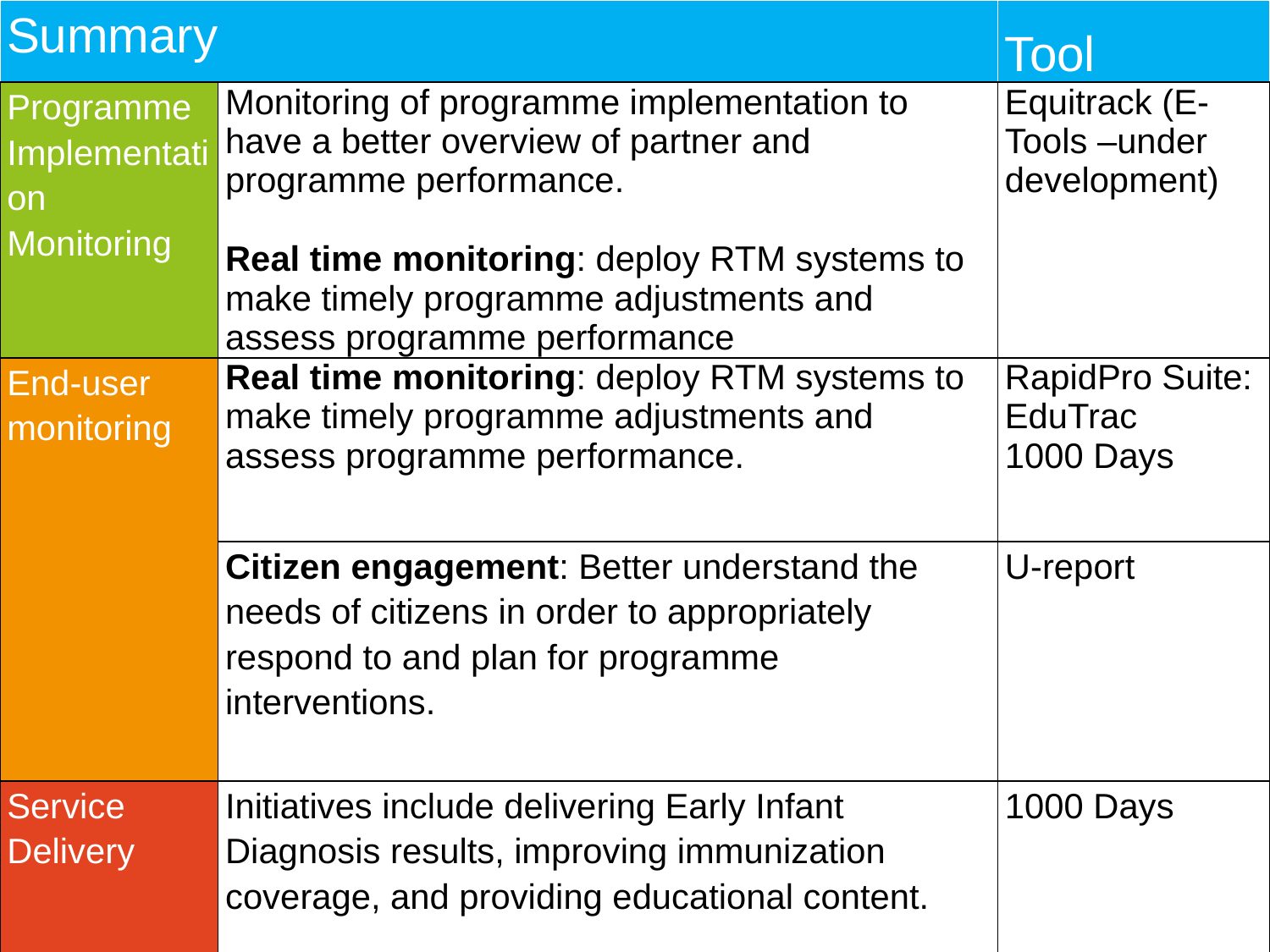

| Summary |  | Tool |
| --- | --- | --- |
| Programme Implementation Monitoring | Monitoring of programme implementation to have a better overview of partner and programme performance. Real time monitoring: deploy RTM systems to make timely programme adjustments and assess programme performance | Equitrack (E-Tools –under development) |
| End-user monitoring | Real time monitoring: deploy RTM systems to make timely programme adjustments and assess programme performance. | RapidPro Suite: EduTrac 1000 Days |
|  | Citizen engagement: Better understand the needs of citizens in order to appropriately respond to and plan for programme interventions. | U-report |
| Service Delivery | Initiatives include delivering Early Infant Diagnosis results, improving immunization coverage, and providing educational content. | 1000 Days |